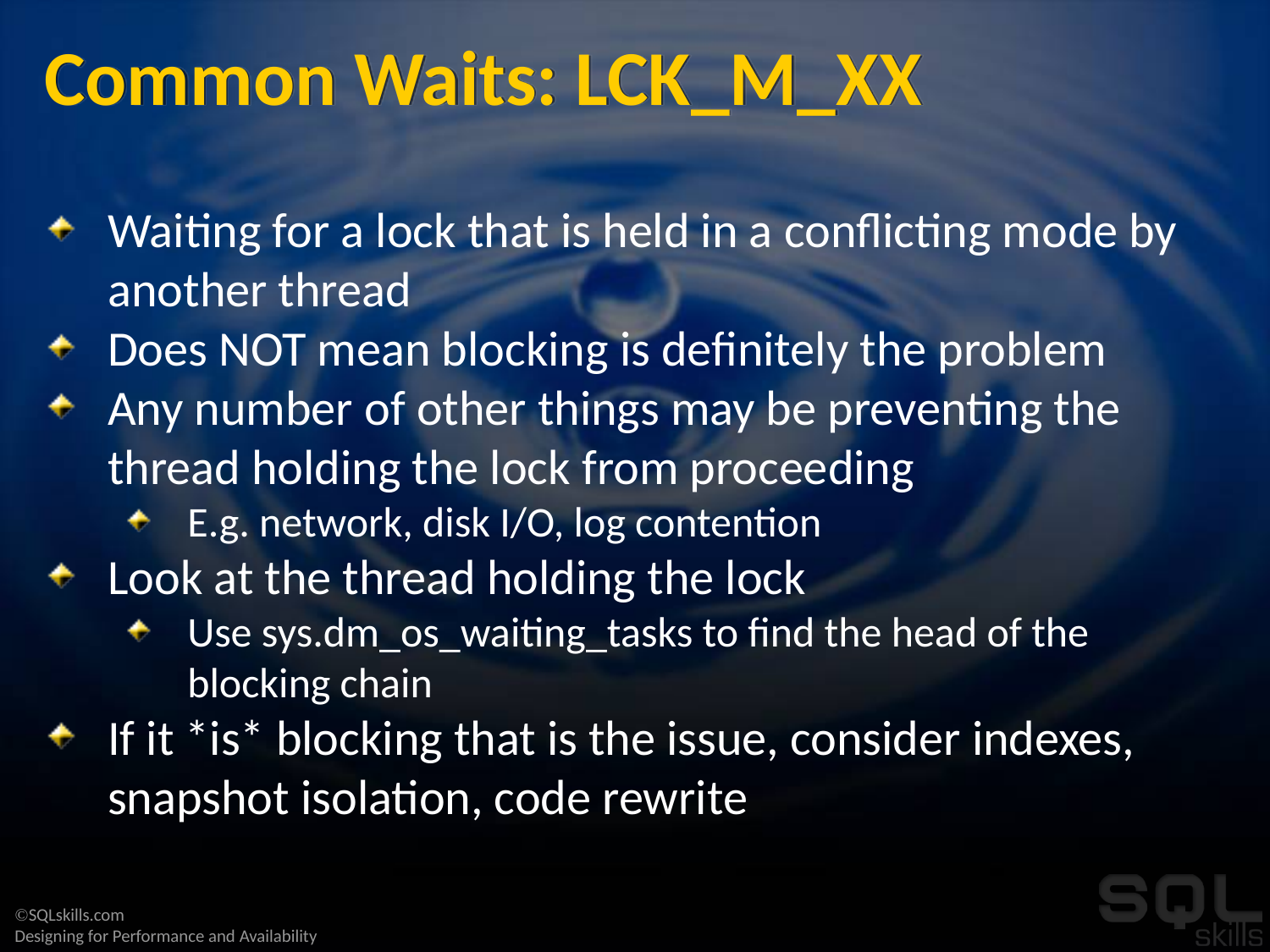

# Common Waits: LCK_M_XX
Waiting for a lock that is held in a conflicting mode by another thread
Does NOT mean blocking is definitely the problem
Any number of other things may be preventing the thread holding the lock from proceeding
E.g. network, disk I/O, log contention
Look at the thread holding the lock
Use sys.dm_os_waiting_tasks to find the head of the blocking chain
If it *is* blocking that is the issue, consider indexes, snapshot isolation, code rewrite